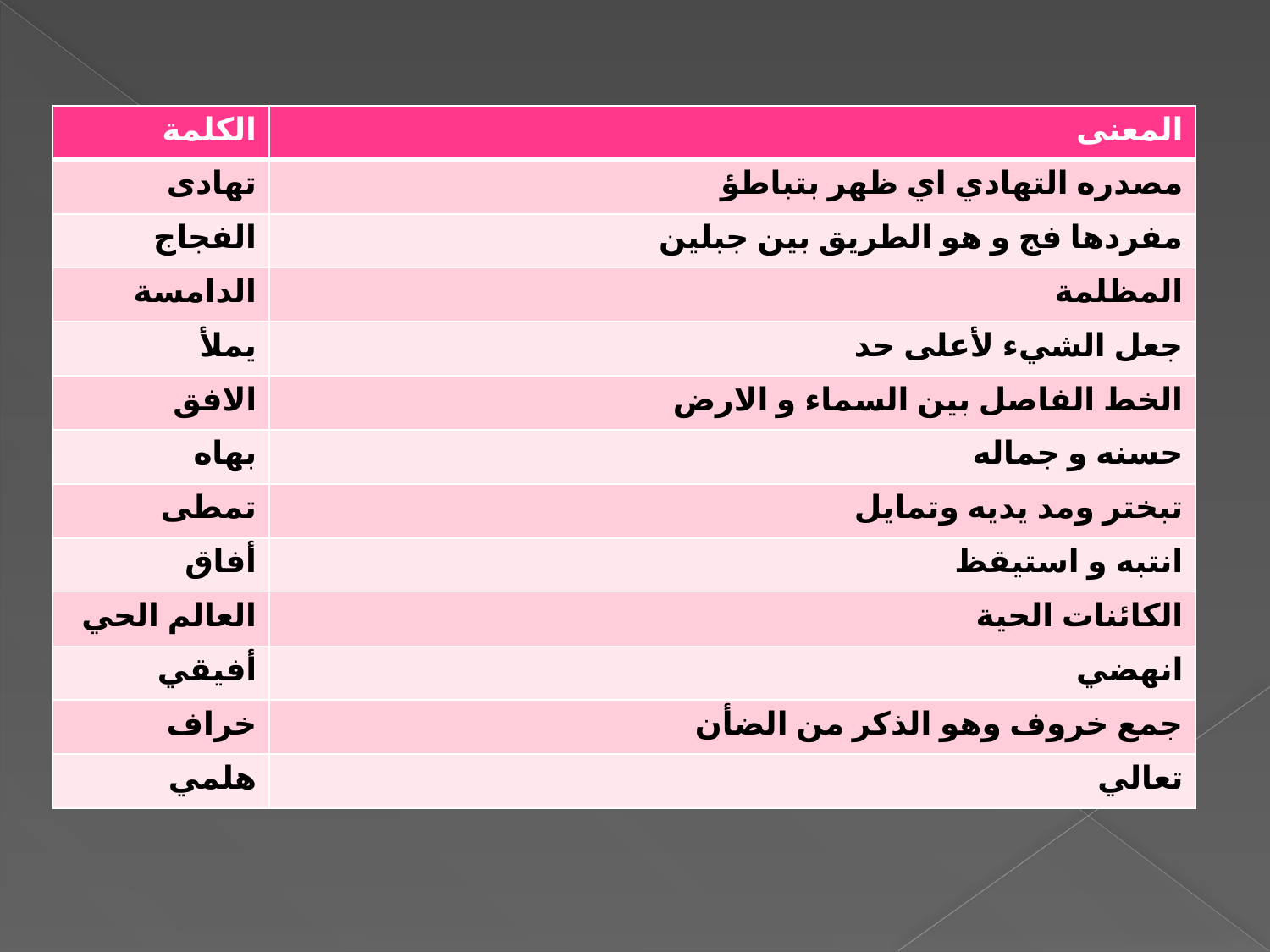

| الكلمة | المعنى |
| --- | --- |
| تهادى | مصدره التهادي اي ظهر بتباطؤ |
| الفجاج | مفردها فج و هو الطريق بين جبلين |
| الدامسة | المظلمة |
| يملأ | جعل الشيء لأعلى حد |
| الافق | الخط الفاصل بين السماء و الارض |
| بهاه | حسنه و جماله |
| تمطى | تبختر ومد يديه وتمايل |
| أفاق | انتبه و استيقظ |
| العالم الحي | الكائنات الحية |
| أفيقي | انهضي |
| خراف | جمع خروف وهو الذكر من الضأن |
| هلمي | تعالي |